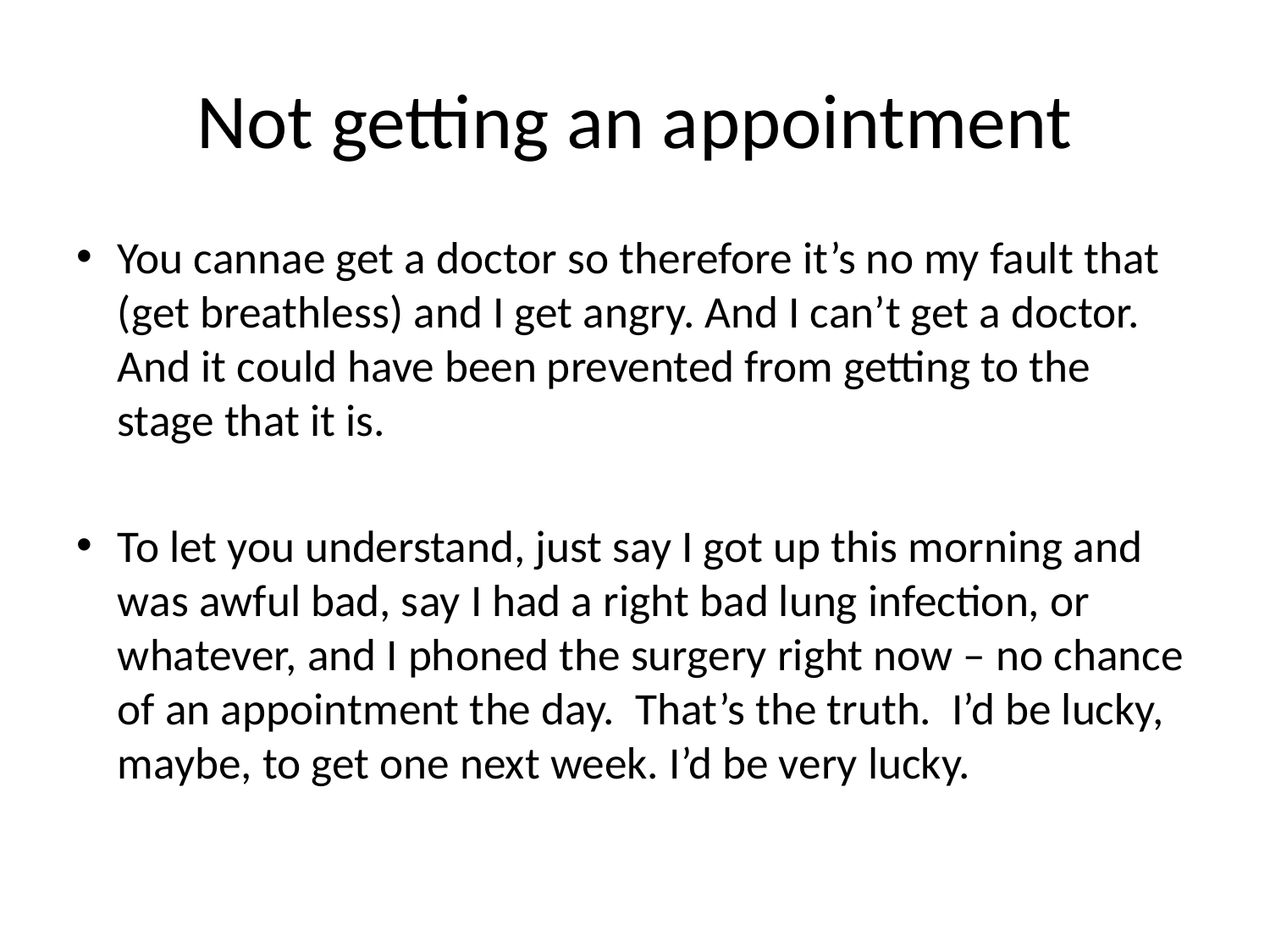

# Not getting an appointment
You cannae get a doctor so therefore it’s no my fault that (get breathless) and I get angry. And I can’t get a doctor. And it could have been prevented from getting to the stage that it is.

To let you understand, just say I got up this morning and was awful bad, say I had a right bad lung infection, or whatever, and I phoned the surgery right now – no chance of an appointment the day.  That’s the truth.  I’d be lucky, maybe, to get one next week. I’d be very lucky.